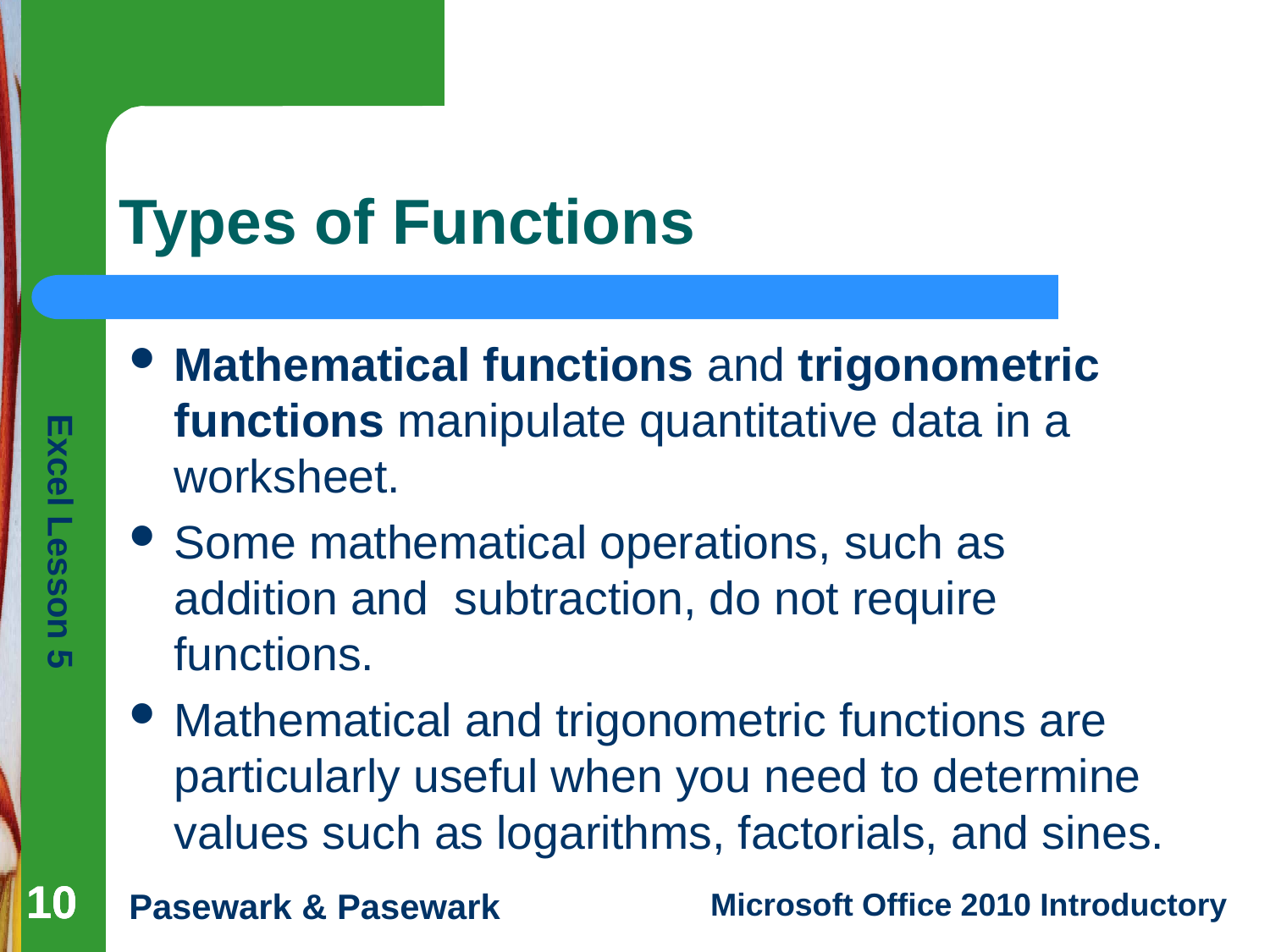

# Types of Functions
Mathematical functions and trigonometric functions manipulate quantitative data in a worksheet.
Some mathematical operations, such as addition and  subtraction, do not require functions.
Mathematical and trigonometric functions are particularly useful when you need to determine values such as logarithms, factorials, and sines.
10
10
10